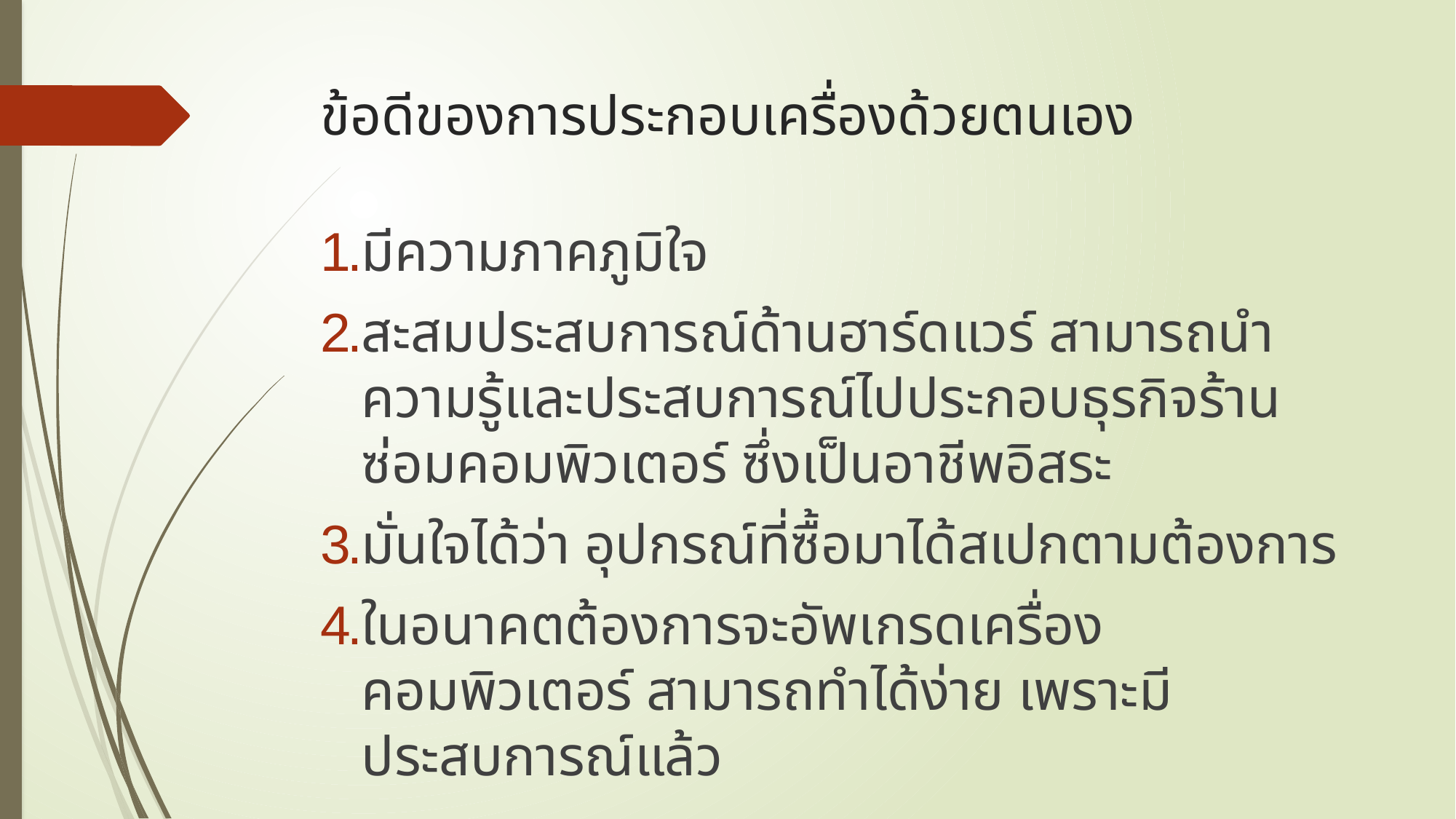

# ข้อดีของการประกอบเครื่องด้วยตนเอง
มีความภาคภูมิใจ
สะสมประสบการณ์ด้านฮาร์ดแวร์ สามารถนำความรู้และประสบการณ์ไปประกอบธุรกิจร้านซ่อมคอมพิวเตอร์ ซึ่งเป็นอาชีพอิสระ
มั่นใจได้ว่า อุปกรณ์ที่ซื้อมาได้สเปกตามต้องการ
ในอนาคตต้องการจะอัพเกรดเครื่องคอมพิวเตอร์ สามารถทำได้ง่าย เพราะมีประสบการณ์แล้ว